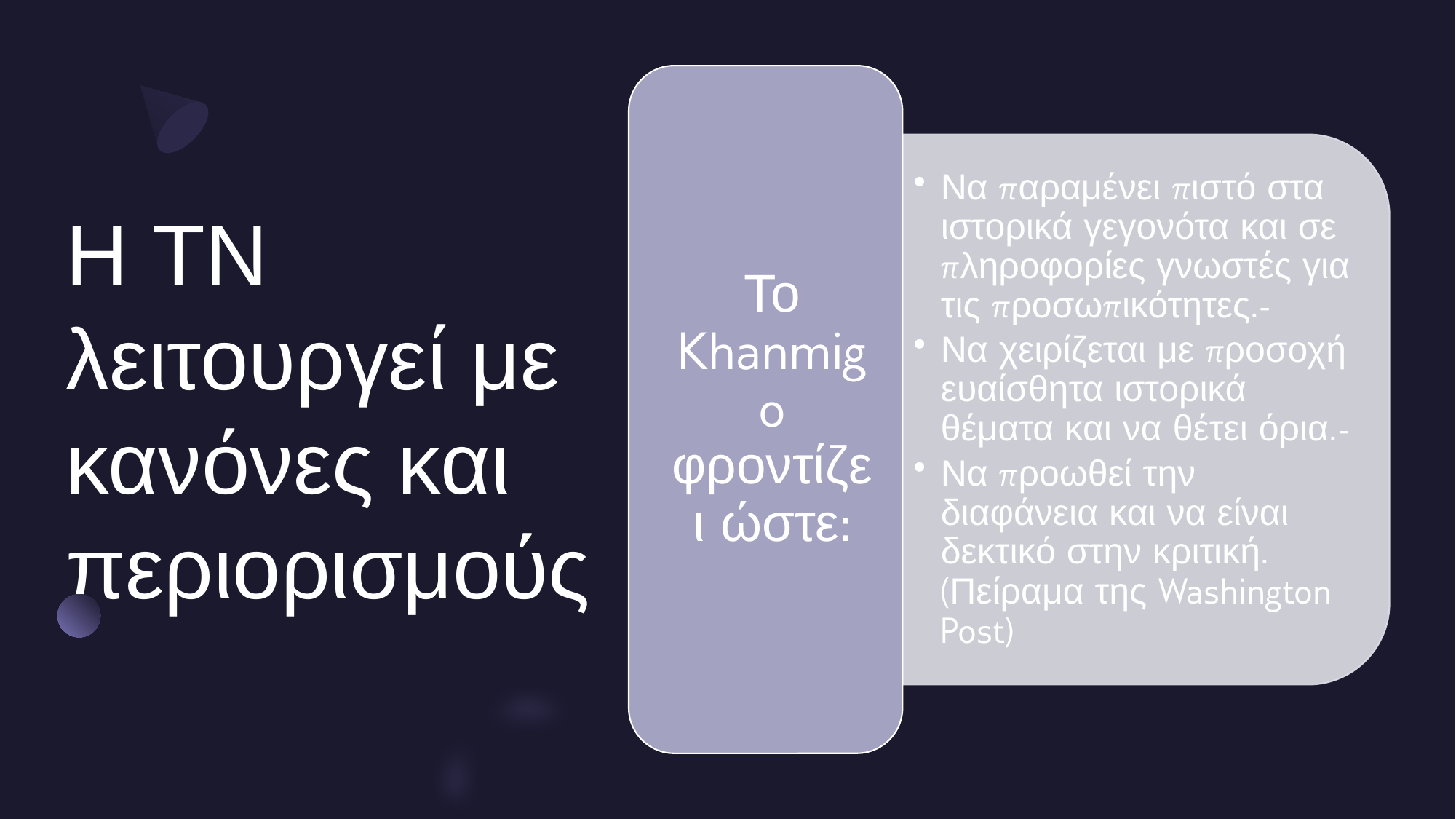

Να παραμένει πιστό στα ιστορικά γεγονότα και σε πληροφορίες γνωστές για τις προσωπικότητες.-
Να χειρίζεται με προσοχή ευαίσθητα ιστορικά θέματα και να θέτει όρια.-
Να προωθεί την διαφάνεια και να είναι δεκτικό στην κριτική.  (Πείραμα της Washington Post)
Το Khanmigo φροντίζει ώστε:

# H ΤΝ λειτουργεί με κανόνες και περιορισμούς